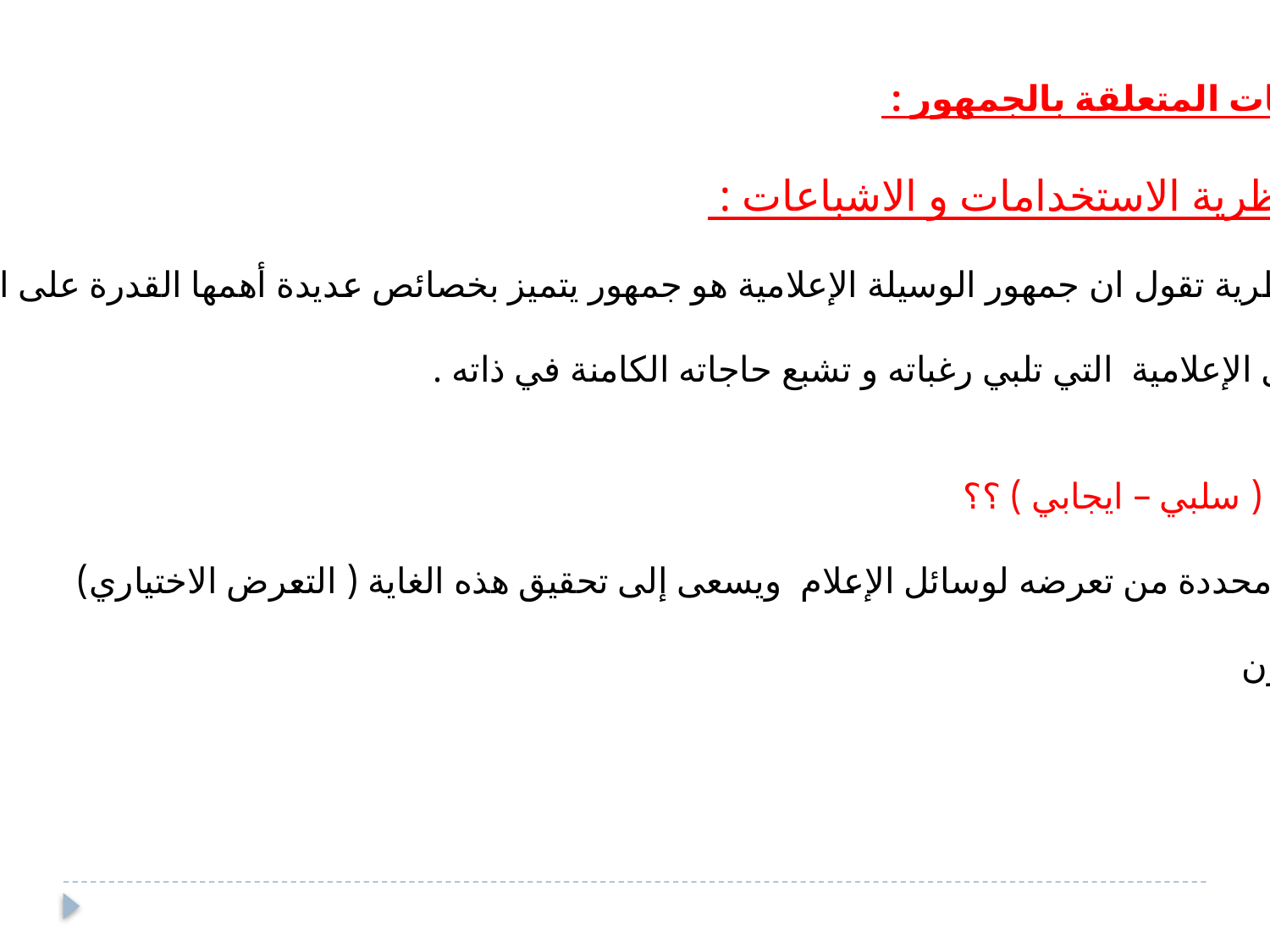

النظريات المتعلقة بالجمهور :

 اولا: نظرية الاستخدامات و الاشباعات :

هذه النظرية تقول ان جمهور الوسيلة الإعلامية هو جمهور يتميز بخصائص عديدة أهمها القدرة على اختيار

 الرسائل الإعلامية  التي تلبي رغباته و تشبع حاجاته الكامنة في ذاته .

الجمهور ( سلبي – ايجابي ) ؟؟

 له غاية محددة من تعرضه لوسائل الإعلام  ويسعى إلى تحقيق هذه الغاية ( التعرض الاختياري)

ليتل جون